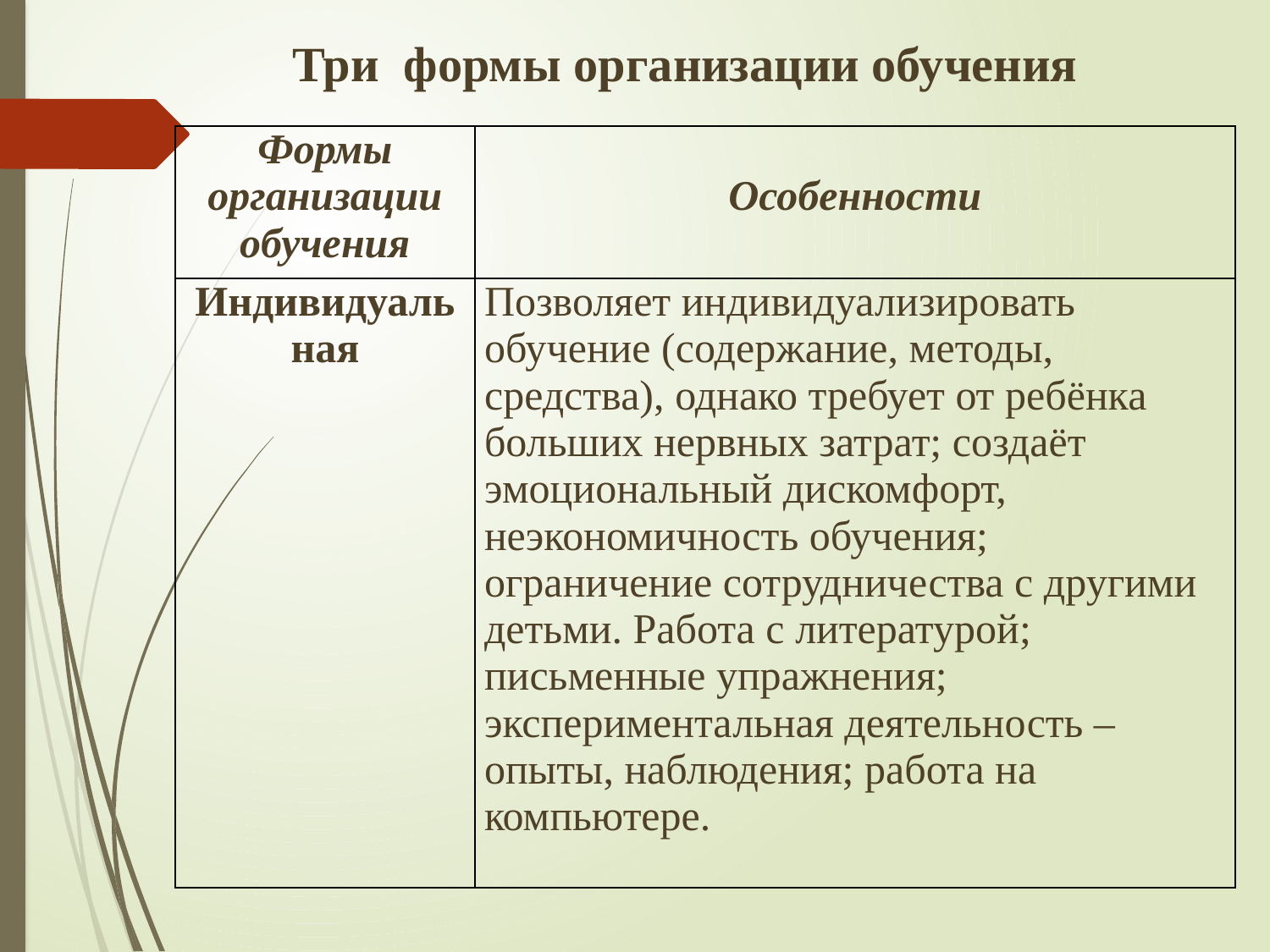

Три  формы организации обучения
| Формы организации обучения | Особенности |
| --- | --- |
| Индивидуальная | Позволяет индивидуализировать обучение (содержание, методы, средства), однако требует от ребёнка больших нервных затрат; создаёт эмоциональный дискомфорт, неэкономичность обучения; ограничение сотрудничества с другими детьми. Работа с литературой; письменные упражнения; экспериментальная деятельность – опыты, наблюдения; работа на компьютере. |